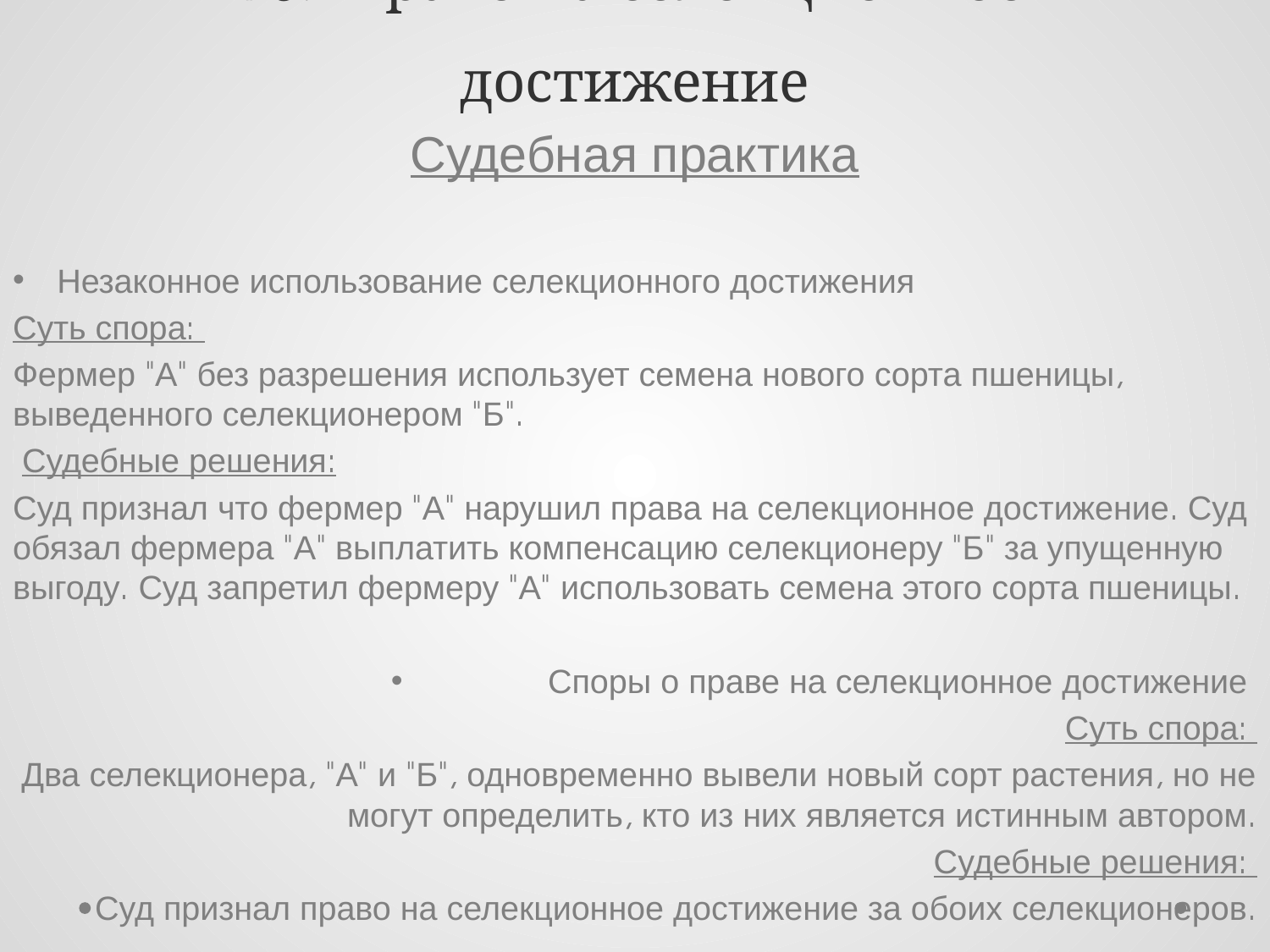

# 78.  Право на селекционное достижение
Судебная практика

Незаконное использование селекционного достижения
Суть спора:
Фермер "А" без разрешения использует семена нового сорта пшеницы, выведенного селекционером "Б".
 Судебные решения:
Суд признал что фермер "А" нарушил права на селекционное достижение. Суд обязал фермера "А" выплатить компенсацию селекционеру "Б" за упущенную выгоду. Суд запретил фермеру "А" использовать семена этого сорта пшеницы.

Споры о праве на селекционное достижение
Суть спора:
Два селекционера, "А" и "Б", одновременно вывели новый сорт растения, но не могут определить, кто из них является истинным автором.
 Судебные решения:
Суд признал право на селекционное достижение за обоих селекционеров.